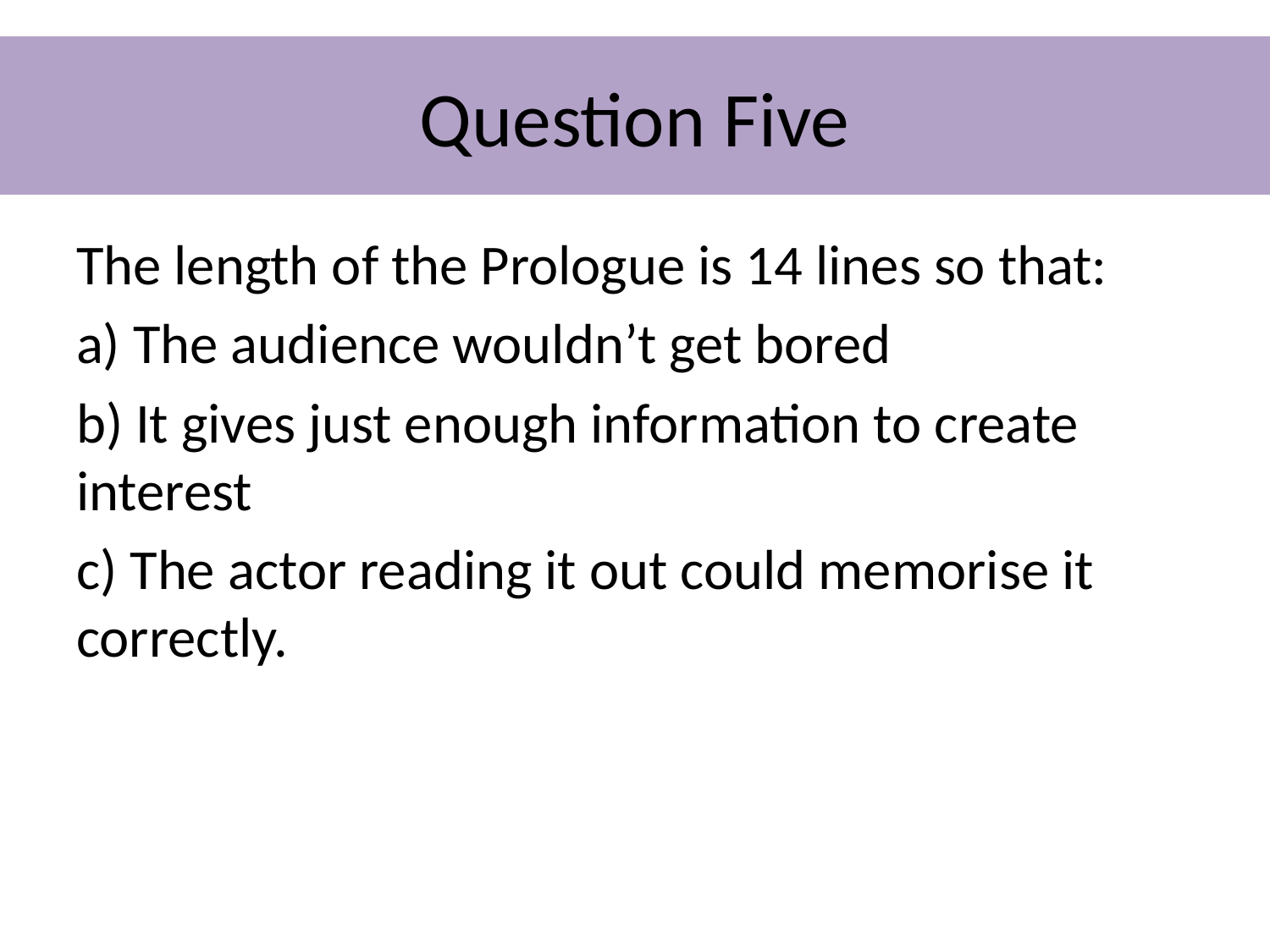

# Question Five
The length of the Prologue is 14 lines so that:
a) The audience wouldn’t get bored
b) It gives just enough information to create interest
c) The actor reading it out could memorise it correctly.